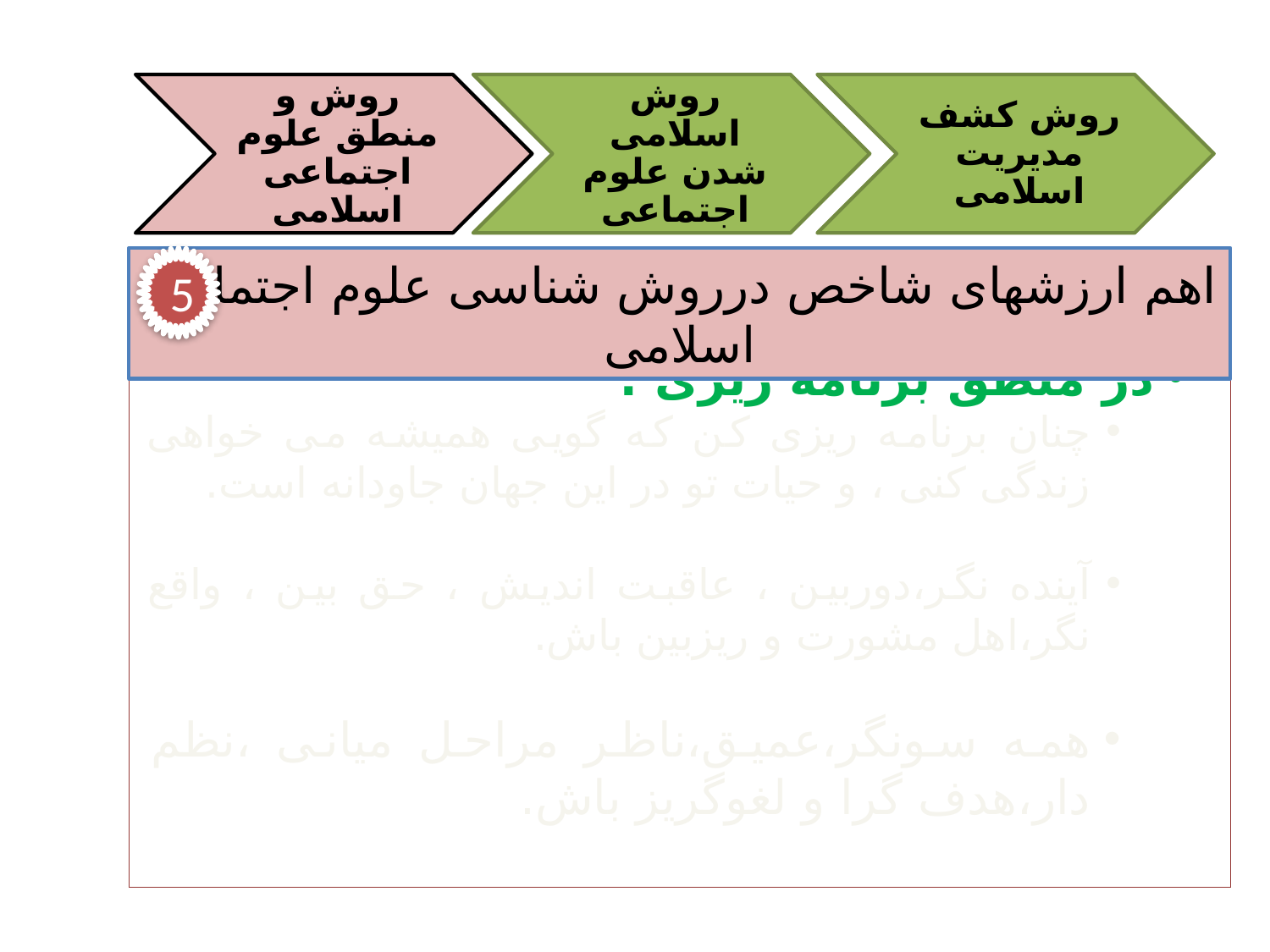

روش و منطق علوم اجتماعی اسلامی
روش اسلامی شدن علوم اجتماعی
روش کشف مدیریت اسلامی
اهم ارزشهای شاخص درروش شناسی علوم اجتماعی اسلامی
5
در منطق برنامه ریزی :
چنان برنامه ریزی کن که گویی همیشه می خواهی زندگی کنی ، و حیات تو در این جهان جاودانه است.

آینده نگر،دوربین ، عاقبت اندیش ، حق بین ، واقع نگر،اهل مشورت و ریزبین باش.

همه سونگر،عمیق،ناظر مراحل میانی ،نظم دار،هدف گرا و لغوگریز باش.